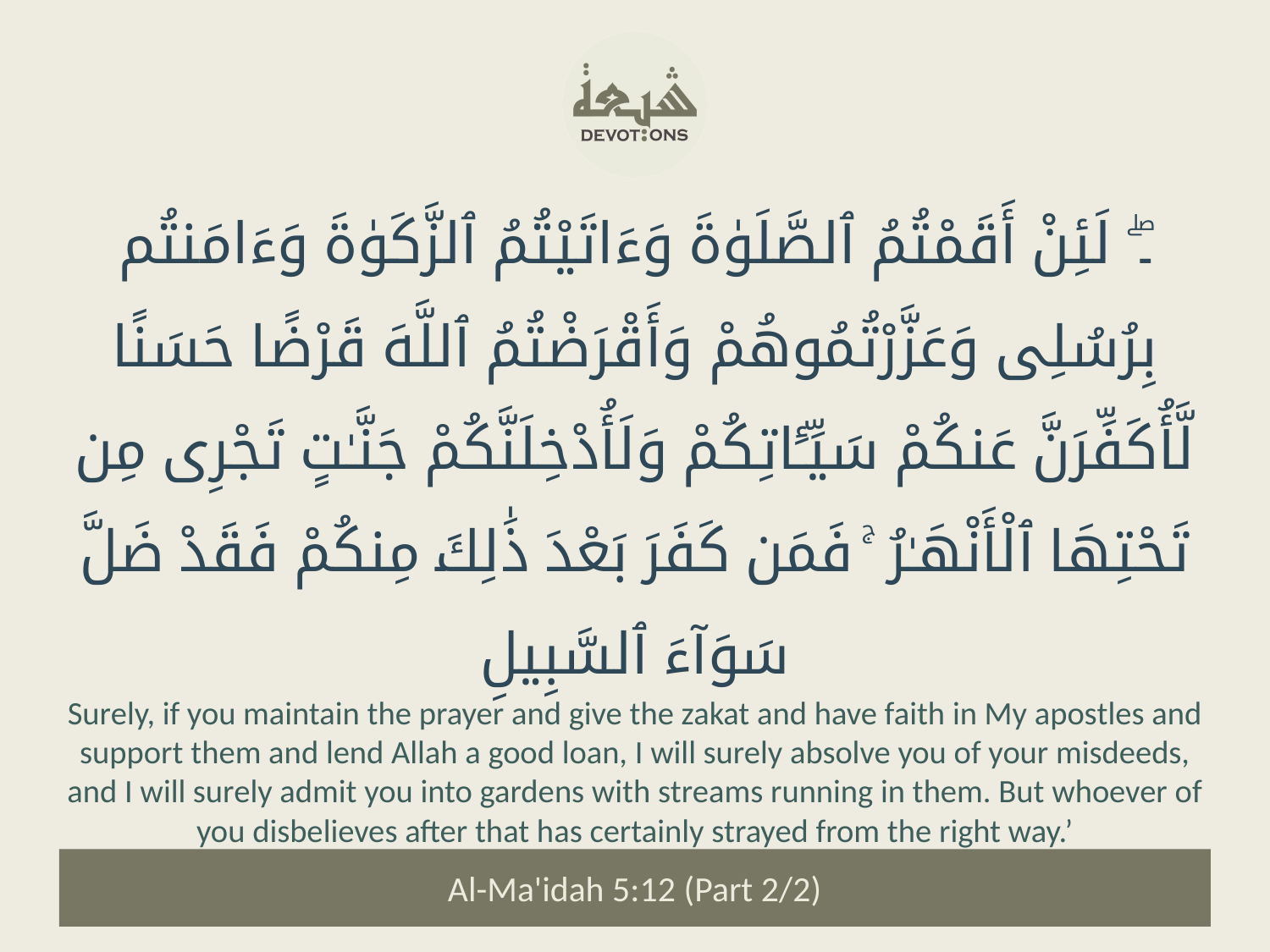

۔ۖ  لَئِنْ أَقَمْتُمُ ٱلصَّلَوٰةَ وَءَاتَيْتُمُ ٱلزَّكَوٰةَ وَءَامَنتُم بِرُسُلِى وَعَزَّرْتُمُوهُمْ وَأَقْرَضْتُمُ ٱللَّهَ قَرْضًا حَسَنًا لَّأُكَفِّرَنَّ عَنكُمْ سَيِّـَٔاتِكُمْ وَلَأُدْخِلَنَّكُمْ جَنَّـٰتٍ تَجْرِى مِن تَحْتِهَا ٱلْأَنْهَـٰرُ ۚ فَمَن كَفَرَ بَعْدَ ذَٰلِكَ مِنكُمْ فَقَدْ ضَلَّ سَوَآءَ ٱلسَّبِيلِ
Surely, if you maintain the prayer and give the zakat and have faith in My apostles and support them and lend Allah a good loan, I will surely absolve you of your misdeeds, and I will surely admit you into gardens with streams running in them. But whoever of you disbelieves after that has certainly strayed from the right way.’
Al-Ma'idah 5:12 (Part 2/2)